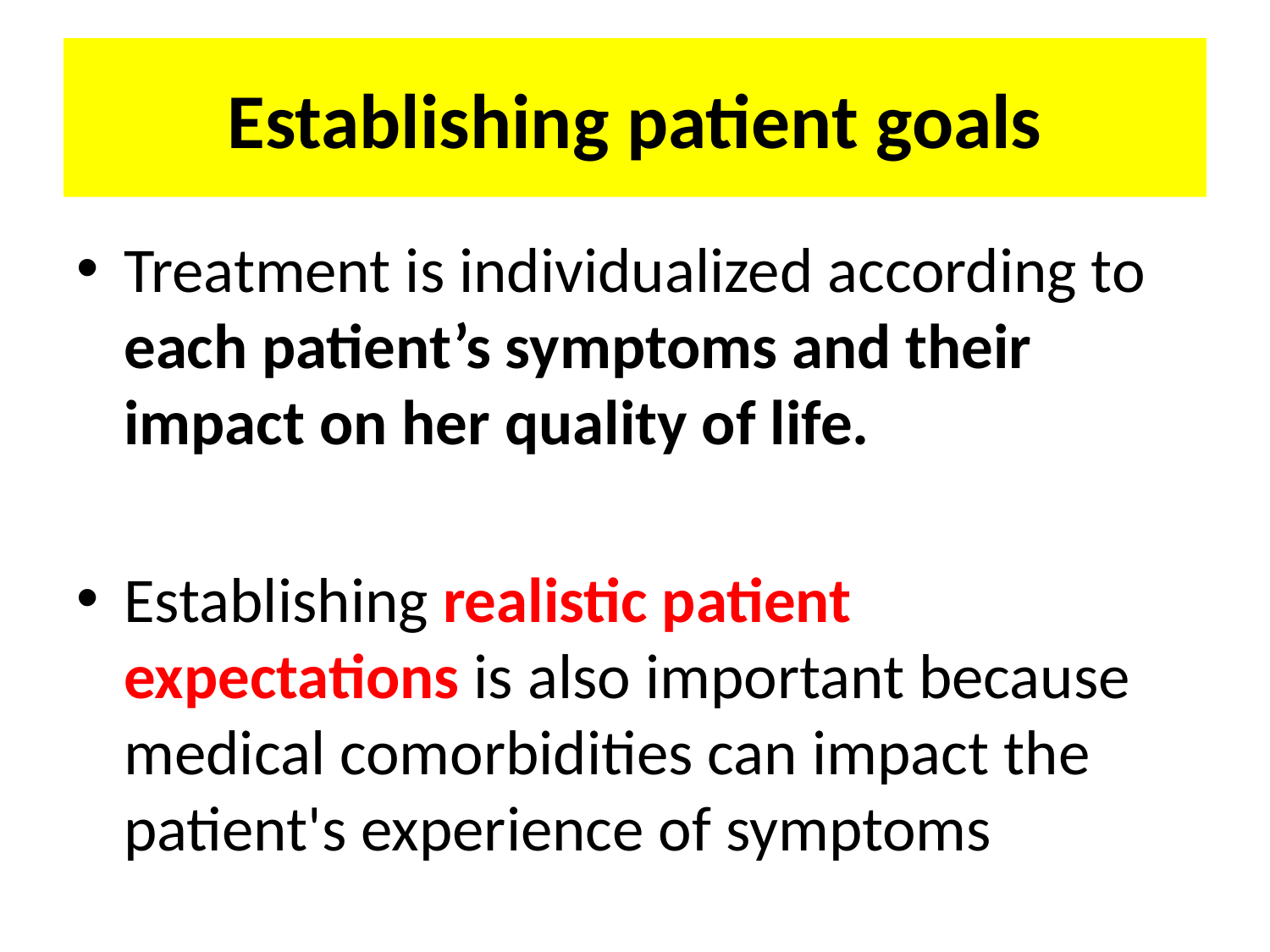

# Establishing patient goals
Treatment is individualized according to each patient’s symptoms and their impact on her quality of life.

Establishing realistic patient expectations is also important because medical comorbidities can impact the patient's experience of symptoms